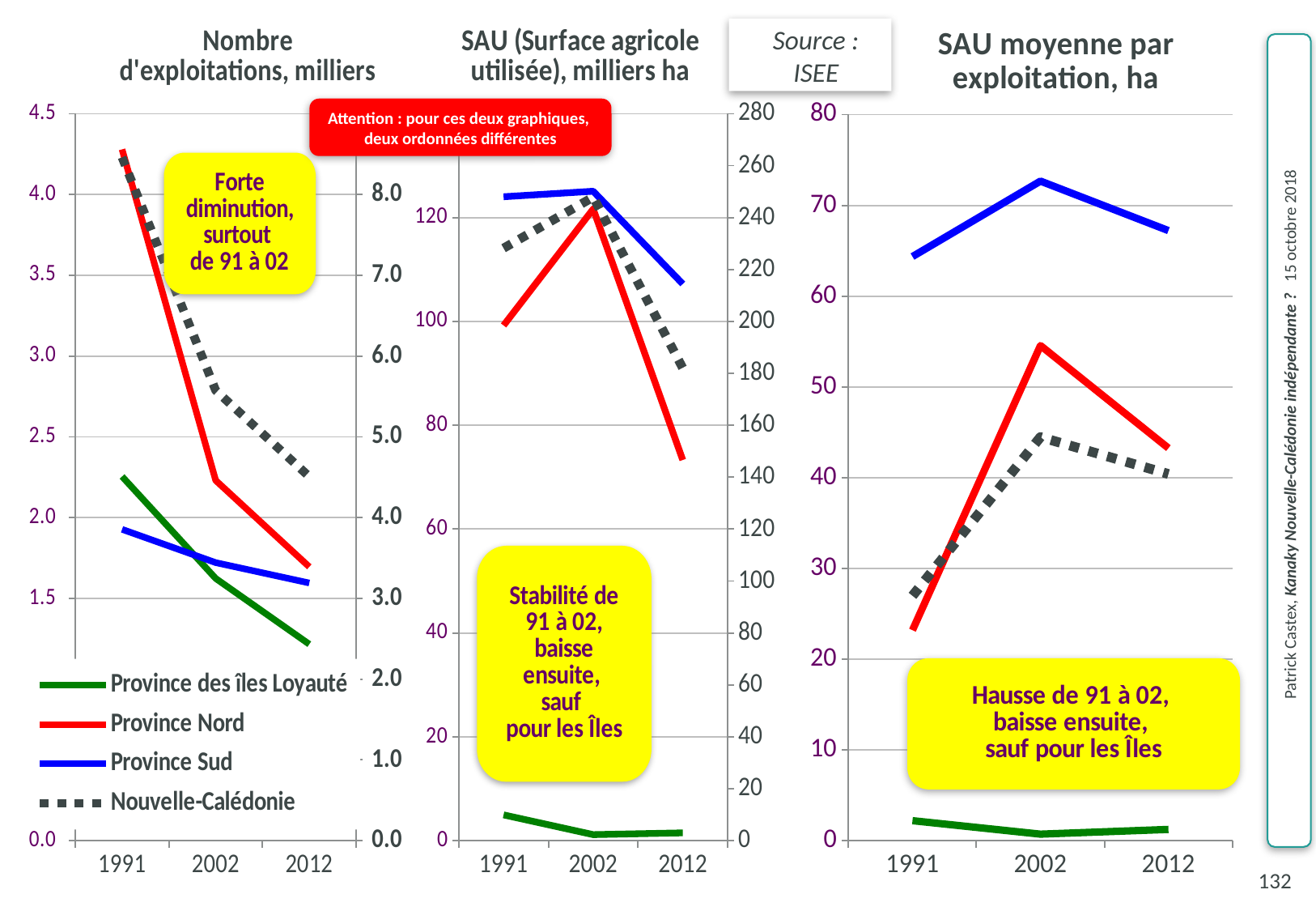

### Chart: Nombre d'exploitations, milliers

| Category | Province des îles Loyauté | Province Nord | Province Sud | Nouvelle-Calédonie |
|---|---|---|---|---|
| 1991.0 | 2.254 | 4.279 | 1.927 | 8.46 |
| 2002.0 | 1.623 | 2.23 | 1.721 | 5.574 |
| 2012.0 | 1.216 | 1.695 | 1.595 | 4.506 |

### Chart: SAU (Surface agricole utilisée), milliers ha

| Category | Province des îles Loyauté | Province Nord | Province Sud | Nouvelle-Calédonie |
|---|---|---|---|---|
| 1991.0 | 4.963999999999999 | 99.233 | 124.01 | 228.208 |
| 2002.0 | 1.164 | 121.647 | 125.066 | 247.878 |
| 2012.0 | 1.508 | 73.31 | 107.208 | 182.026 |
Source : ISEE

### Chart: SAU moyenne par exploitation, ha

| Category | Province des îles Loyauté | Province Nord | Province Sud | Nouvelle-Calédonie |
|---|---|---|---|---|
| 1991.0 | 2.202307009760426 | 23.19069876139285 | 64.35391800726518 | 26.97494089834515 |
| 2002.0 | 0.717190388170055 | 54.55022421524652 | 72.67054038349784 | 44.47039827771798 |
| 2012.0 | 1.240131578947368 | 43.25073746312685 | 67.21504702194358 | 40.39636040834439 |
Attention : pour ces deux graphiques,
deux ordonnées différentes